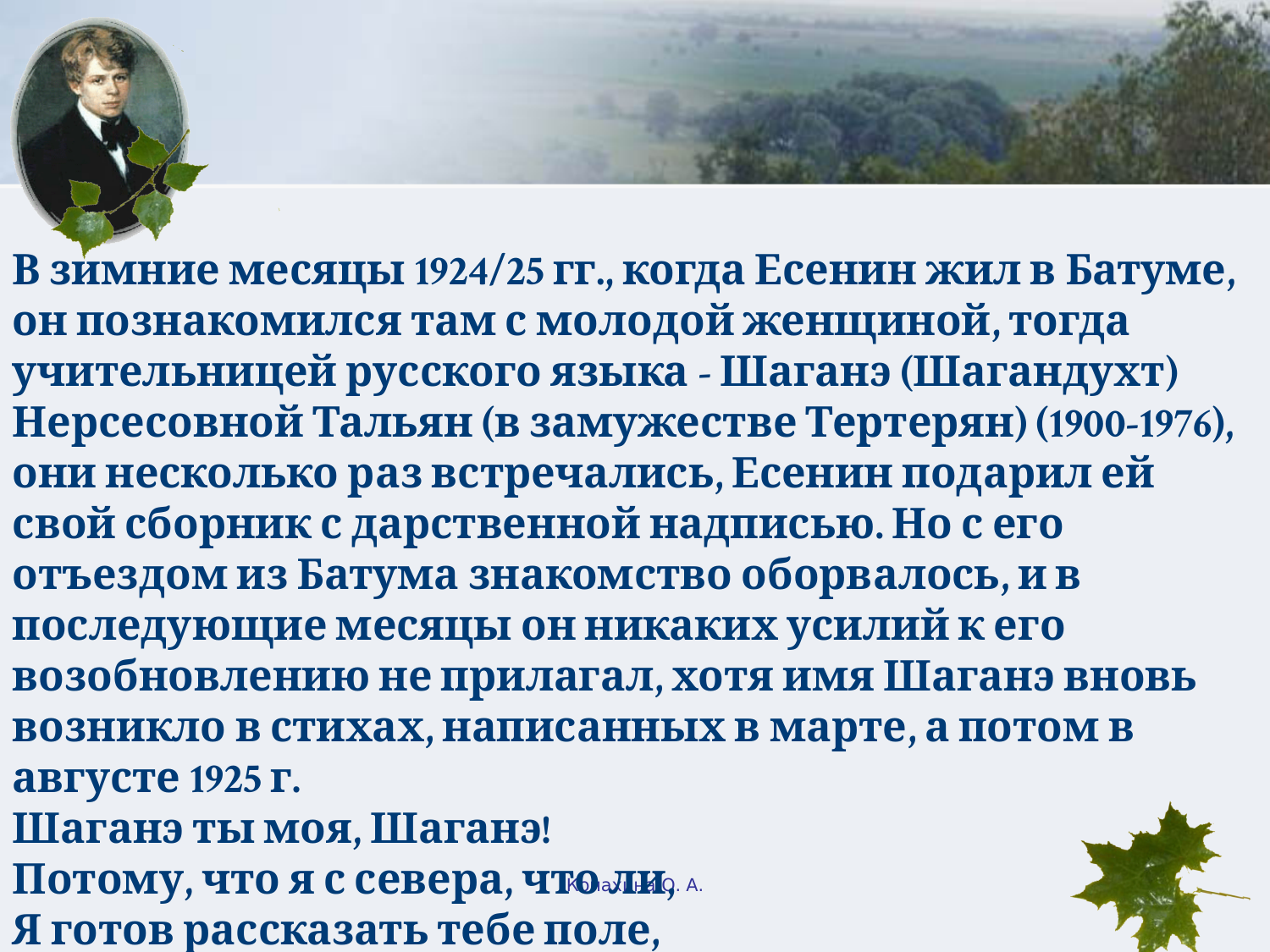

В зимние месяцы 1924/25 гг., когда Есенин жил в Батуме, он познакомился там с молодой женщиной, тогда учительницей русского языка - Шаганэ (Шагандухт) Нерсесовной Тальян (в замужестве Тертерян) (1900-1976), они несколько раз встречались, Есенин подарил ей свой сборник с дарственной надписью. Но с его отъездом из Батума знакомство оборвалось, и в последующие месяцы он никаких усилий к его возобновлению не прилагал, хотя имя Шаганэ вновь возникло в стихах, написанных в марте, а потом в августе 1925 г.
Шаганэ ты моя, Шаганэ!
Потому, что я с севера, что ли,
Я готов рассказать тебе поле,
Про волнистую рожь при луне.
Шаганэ ты моя, Шаганэ.
Конахина О. А.